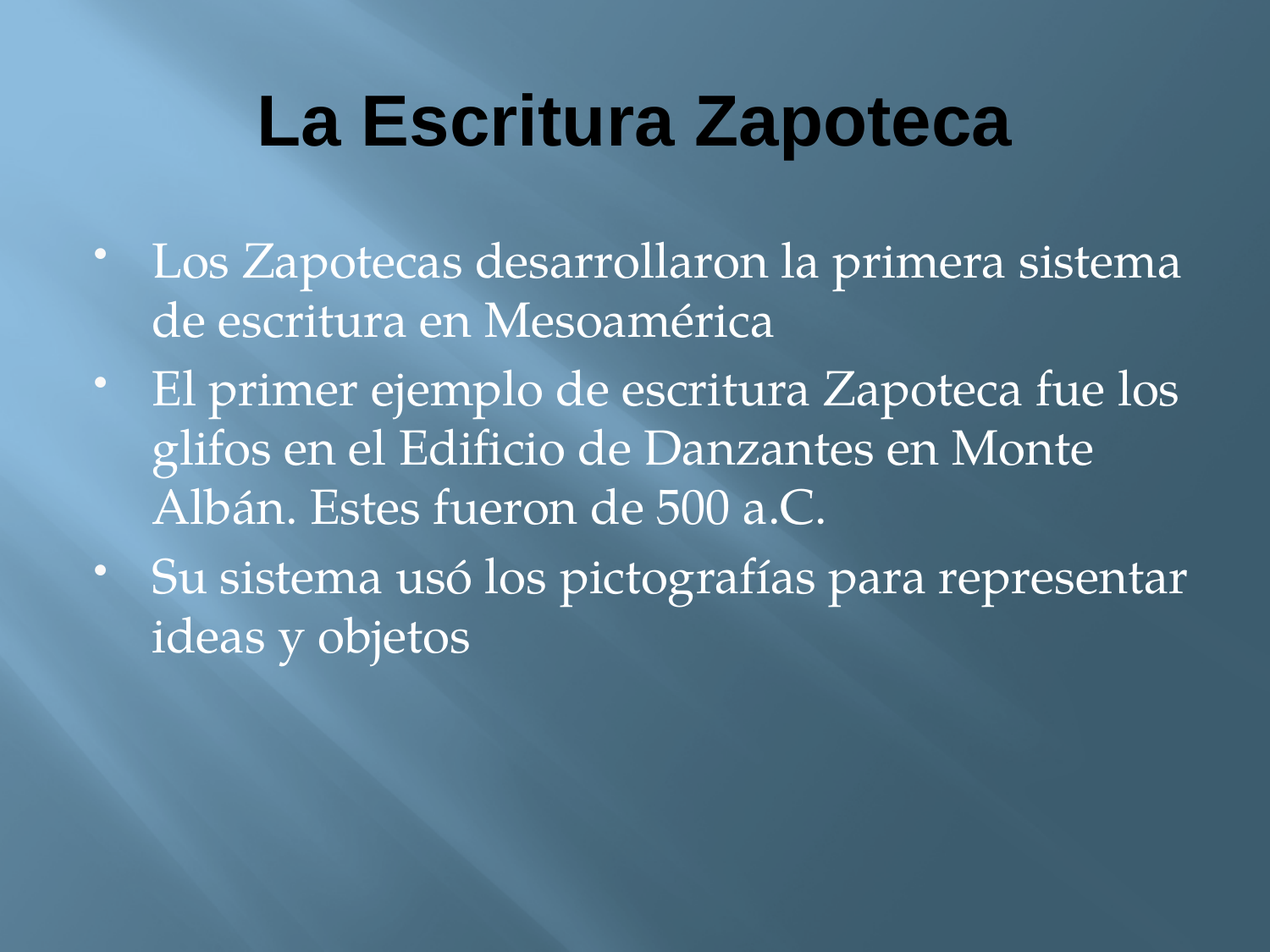

# La Escritura Zapoteca
Los Zapotecas desarrollaron la primera sistema de escritura en Mesoamérica
El primer ejemplo de escritura Zapoteca fue los glifos en el Edificio de Danzantes en Monte Albán. Estes fueron de 500 a.C.
Su sistema usó los pictografías para representar ideas y objetos